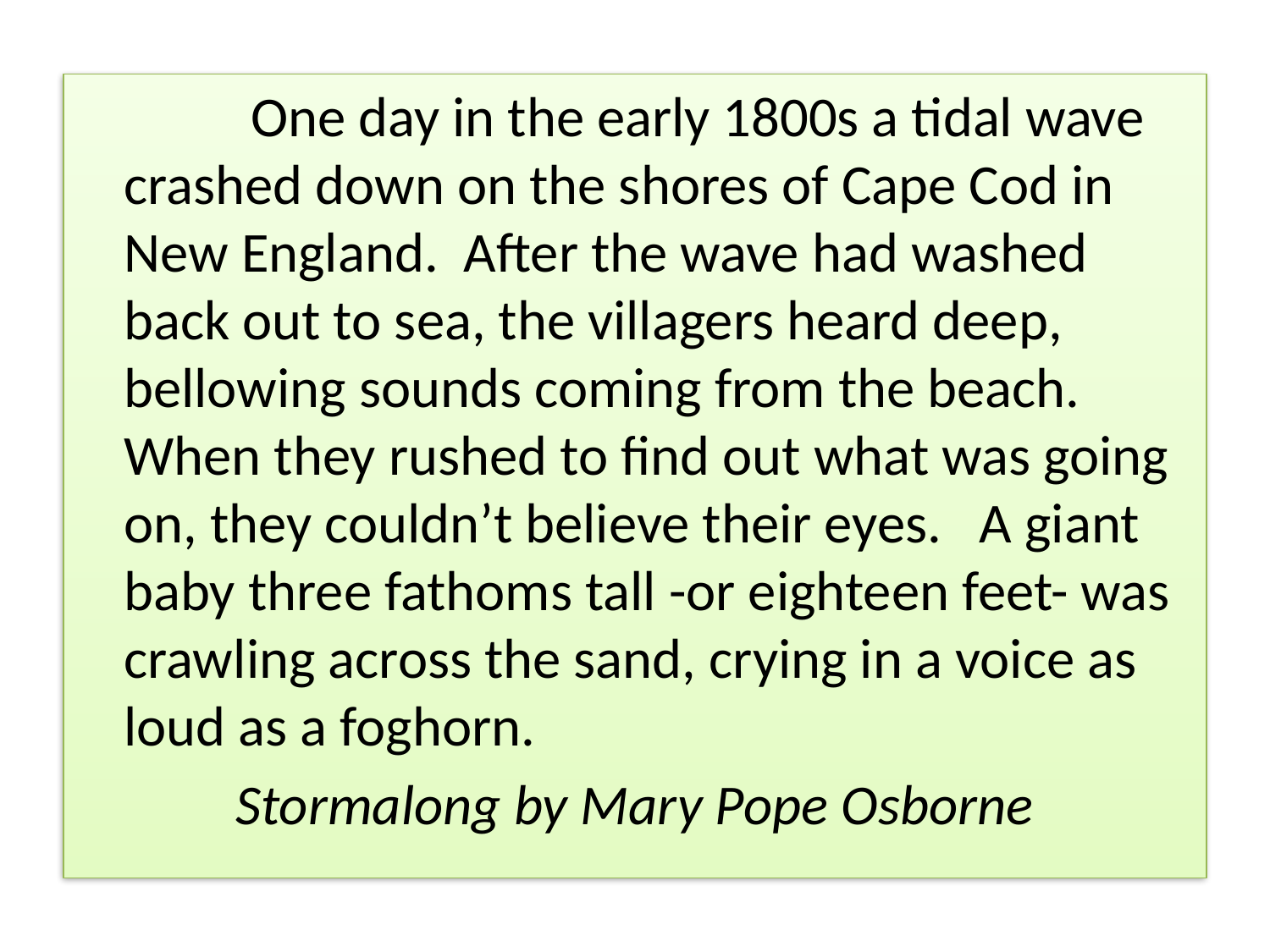

One day in the early 1800s a tidal wave crashed down on the shores of Cape Cod in New England.  After the wave had washed back out to sea, the villagers heard deep, bellowing sounds coming from the beach.  When they rushed to find out what was going on, they couldn’t believe their eyes.   A giant baby three fathoms tall -or eighteen feet- was crawling across the sand, crying in a voice as loud as a foghorn.
Stormalong by Mary Pope Osborne